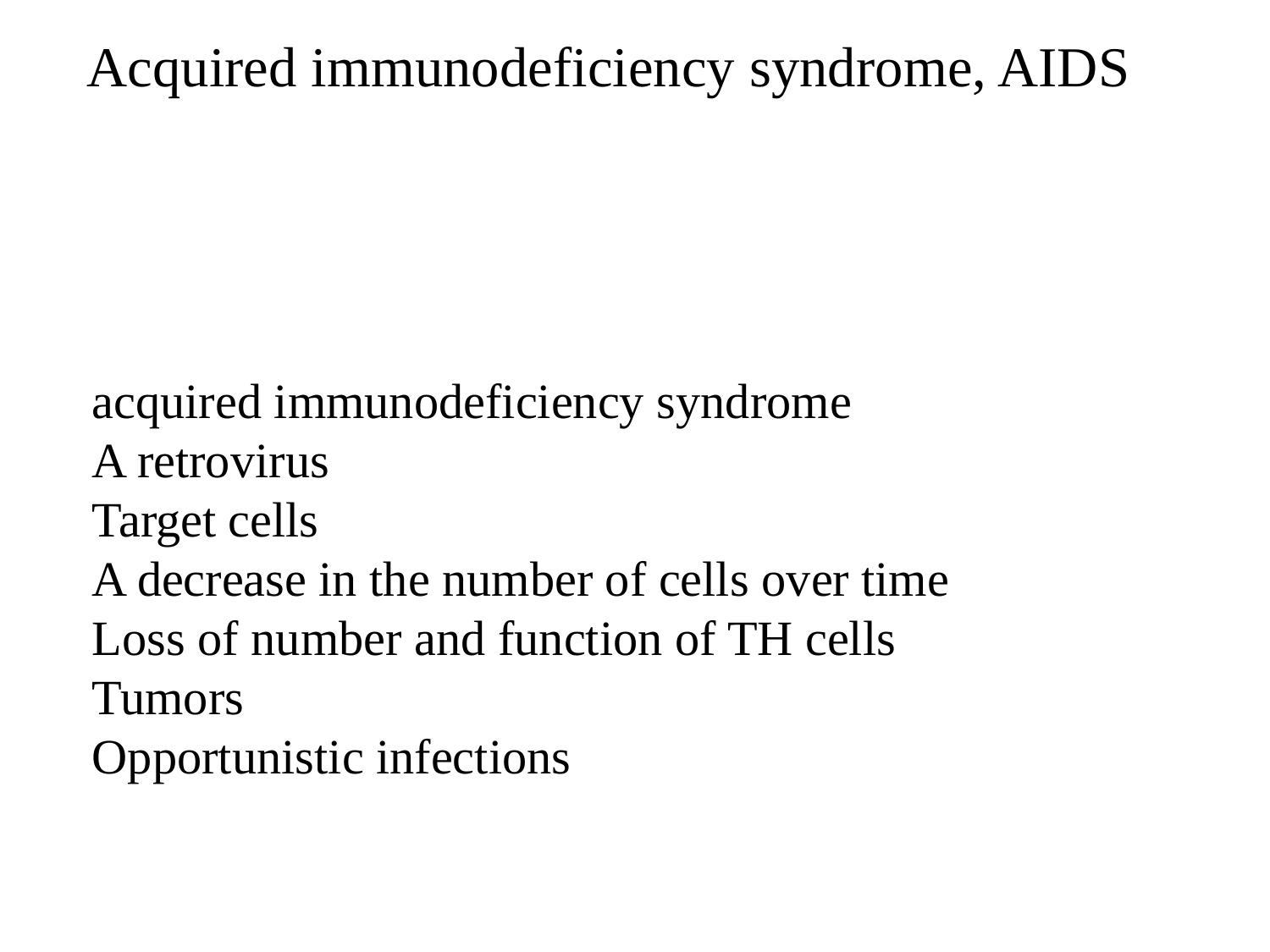

# Аcquired immunodeficiency syndrome, AIDS
acquired immunodeficiency syndrome
A retrovirus
Target cells
A decrease in the number of cells over time
Loss of number and function of TH cells
Tumors
Opportunistic infections